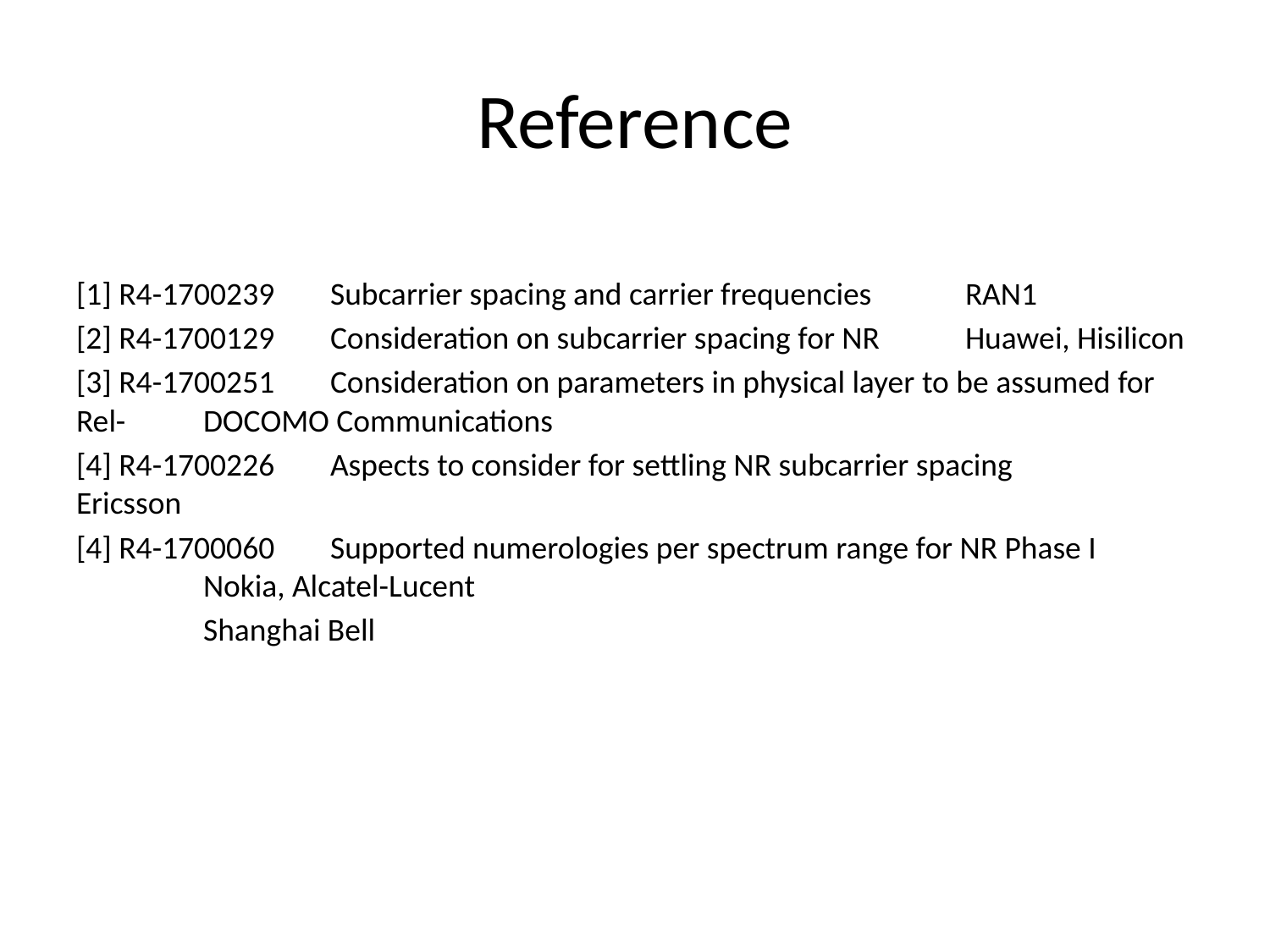

# Reference

[1] R4-1700239	Subcarrier spacing and carrier frequencies	RAN1
[2] R4-1700129	Consideration on subcarrier spacing for NR	Huawei, Hisilicon
[3] R4-1700251	Consideration on parameters in physical layer to be assumed for Rel-	DOCOMO Communications
[4] R4-1700226	Aspects to consider for settling NR subcarrier spacing	Ericsson
[4] R4-1700060	Supported numerologies per spectrum range for NR Phase I	Nokia, Alcatel-Lucent
	Shanghai Bell